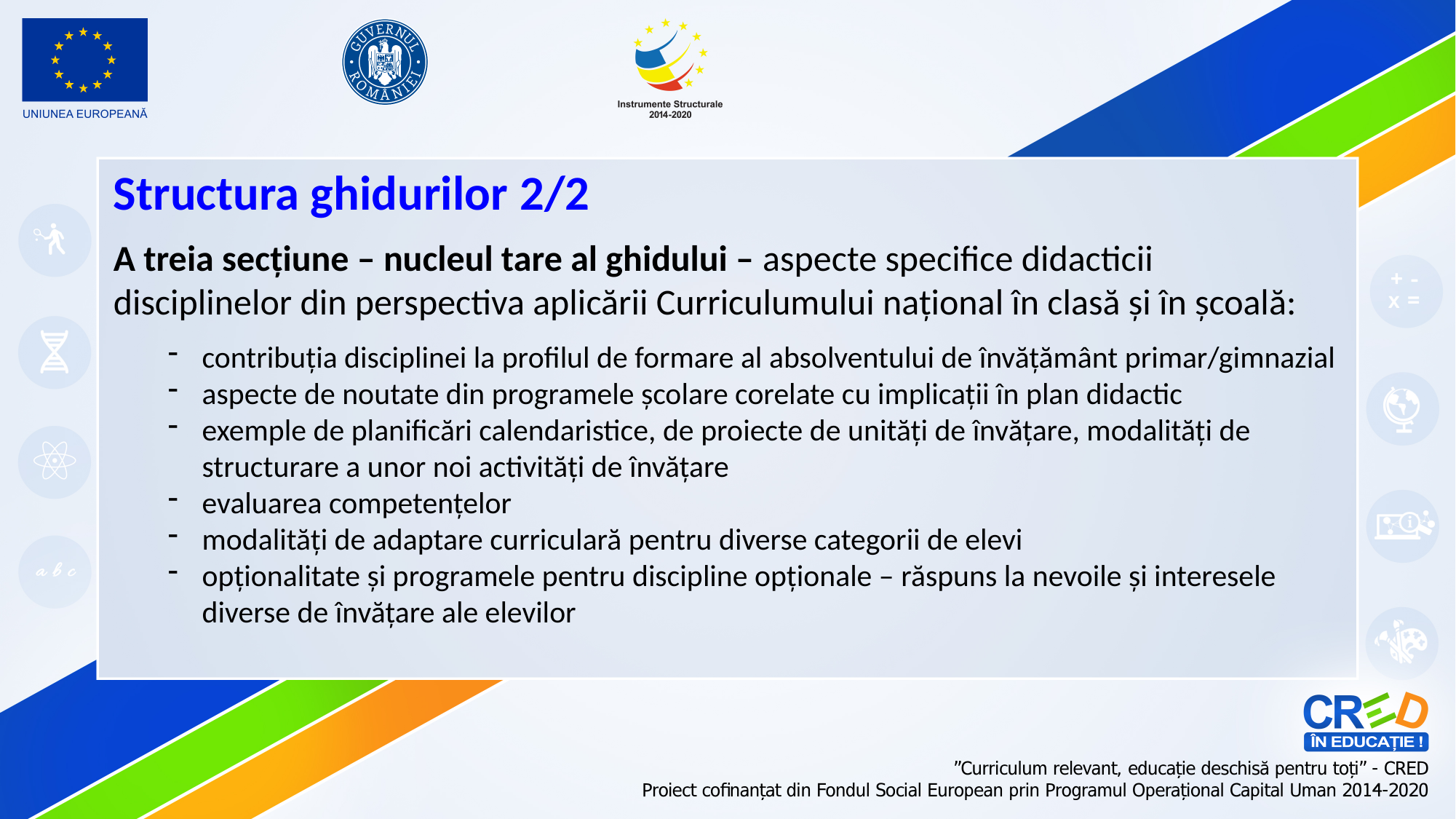

Structura ghidurilor 2/2
A treia secțiune – nucleul tare al ghidului – aspecte specifice didacticii disciplinelor din perspectiva aplicării Curriculumului național în clasă și în școală:
contribuția disciplinei la profilul de formare al absolventului de învățământ primar/gimnazial
aspecte de noutate din programele școlare corelate cu implicații în plan didactic
exemple de planificări calendaristice, de proiecte de unități de învățare, modalități de structurare a unor noi activități de învățare
evaluarea competențelor
modalități de adaptare curriculară pentru diverse categorii de elevi
opționalitate și programele pentru discipline opționale – răspuns la nevoile și interesele diverse de învățare ale elevilor

”Curriculum relevant, educație deschisă pentru toți” - CRED
Proiect cofinanțat din Fondul Social European prin Programul Operațional Capital Uman 2014-2020